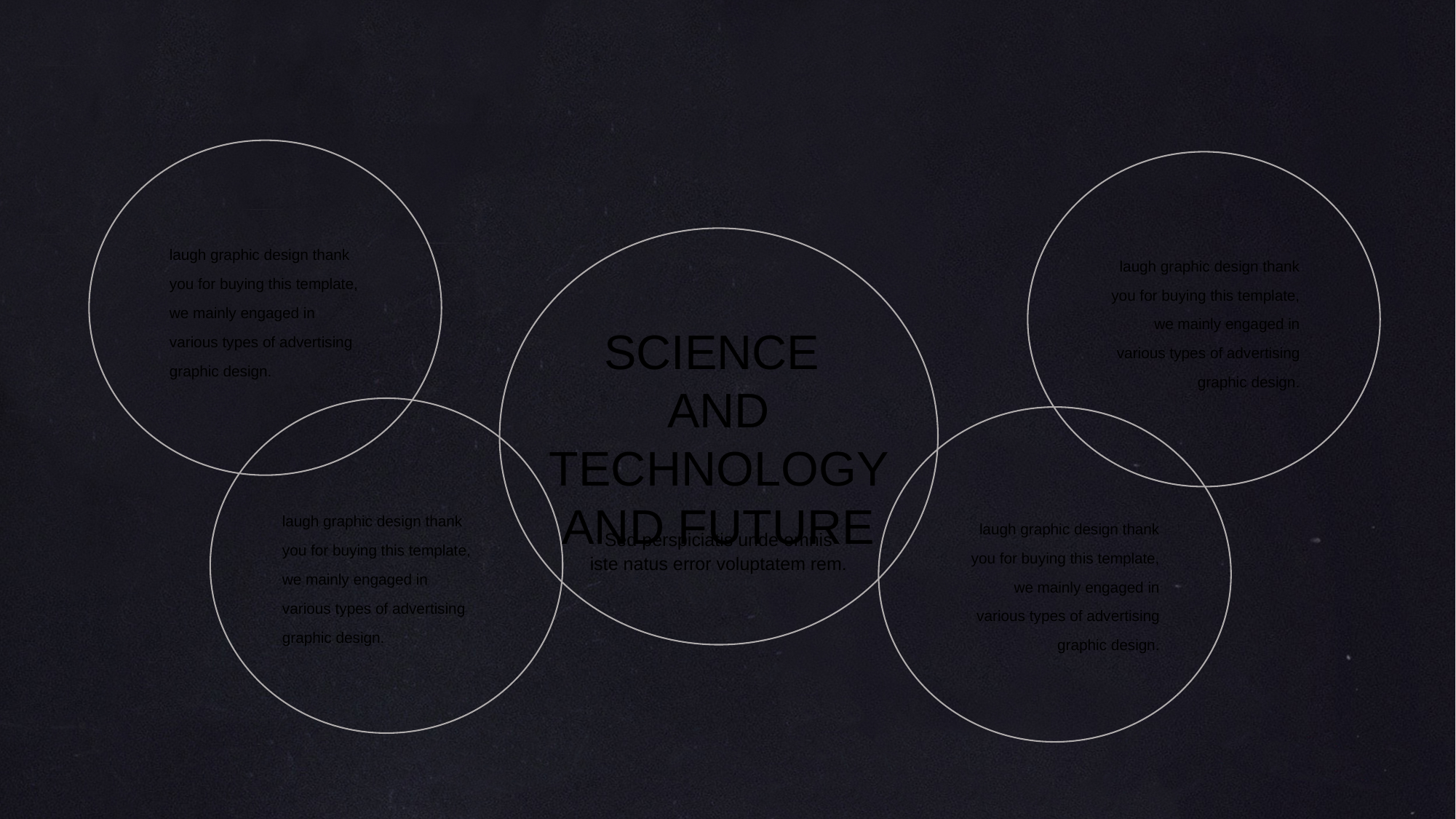

laugh graphic design thank you for buying this template, we mainly engaged in various types of advertising graphic design.
laugh graphic design thank you for buying this template, we mainly engaged in various types of advertising graphic design.
SCIENCE
AND TECHNOLOGY AND FUTURE
laugh graphic design thank you for buying this template, we mainly engaged in various types of advertising graphic design.
laugh graphic design thank you for buying this template, we mainly engaged in various types of advertising graphic design.
Sed perspiciatis unde omnis iste natus error voluptatem rem.